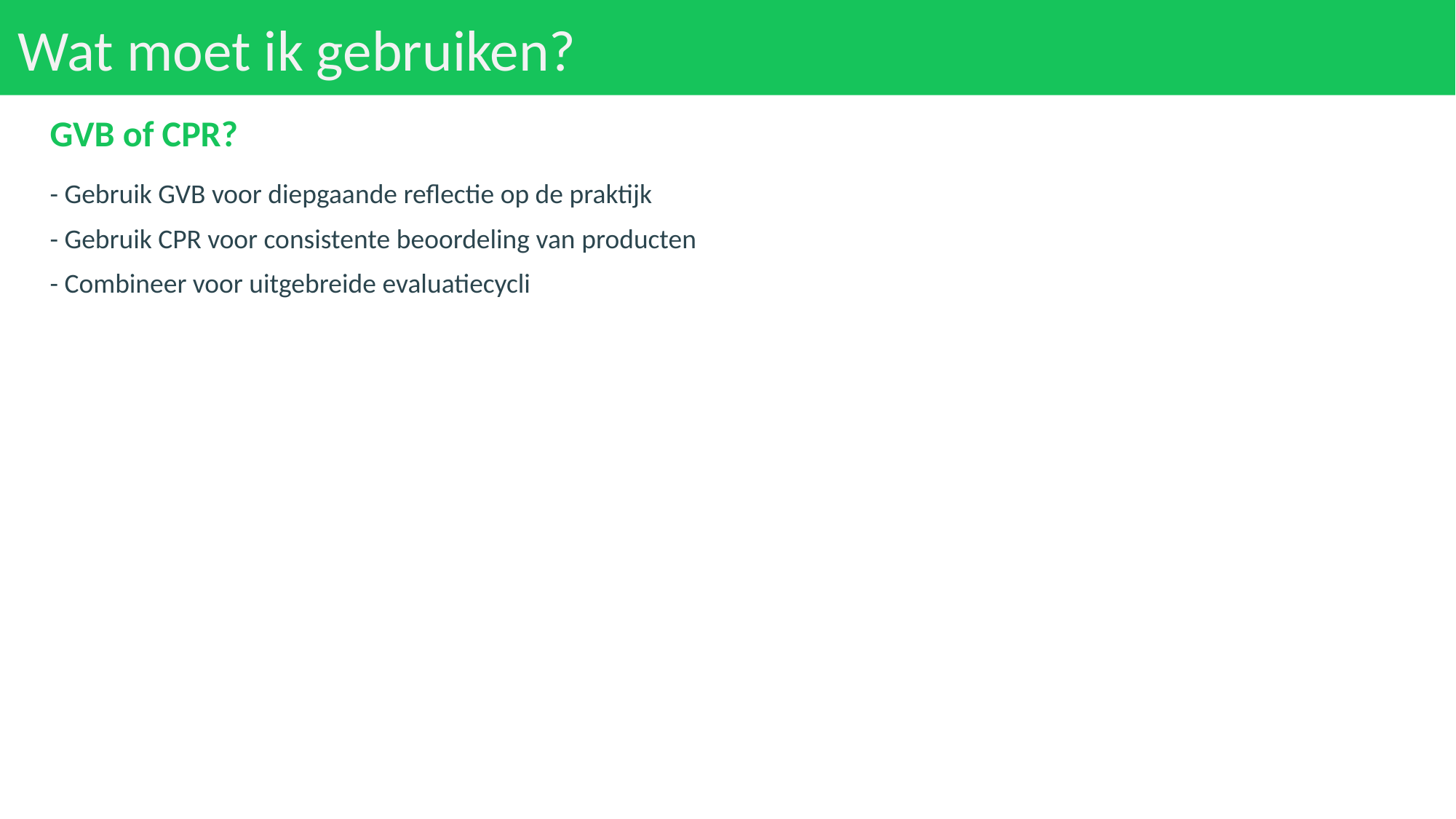

# Wat moet ik gebruiken?
GVB of CPR?
- Gebruik GVB voor diepgaande reflectie op de praktijk
- Gebruik CPR voor consistente beoordeling van producten
- Combineer voor uitgebreide evaluatiecycli